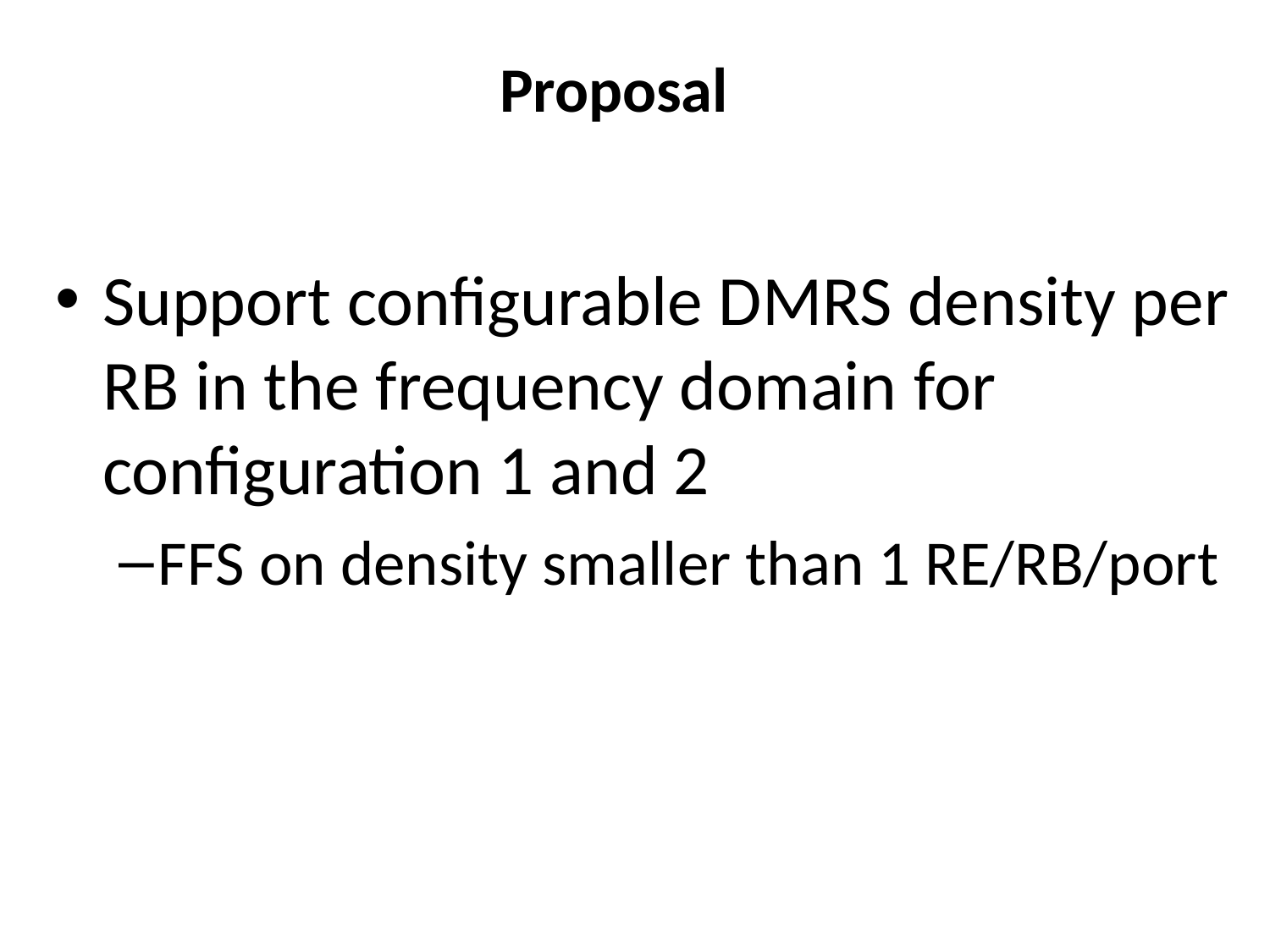

# Proposal

Support configurable DMRS density per RB in the frequency domain for configuration 1 and 2
FFS on density smaller than 1 RE/RB/port